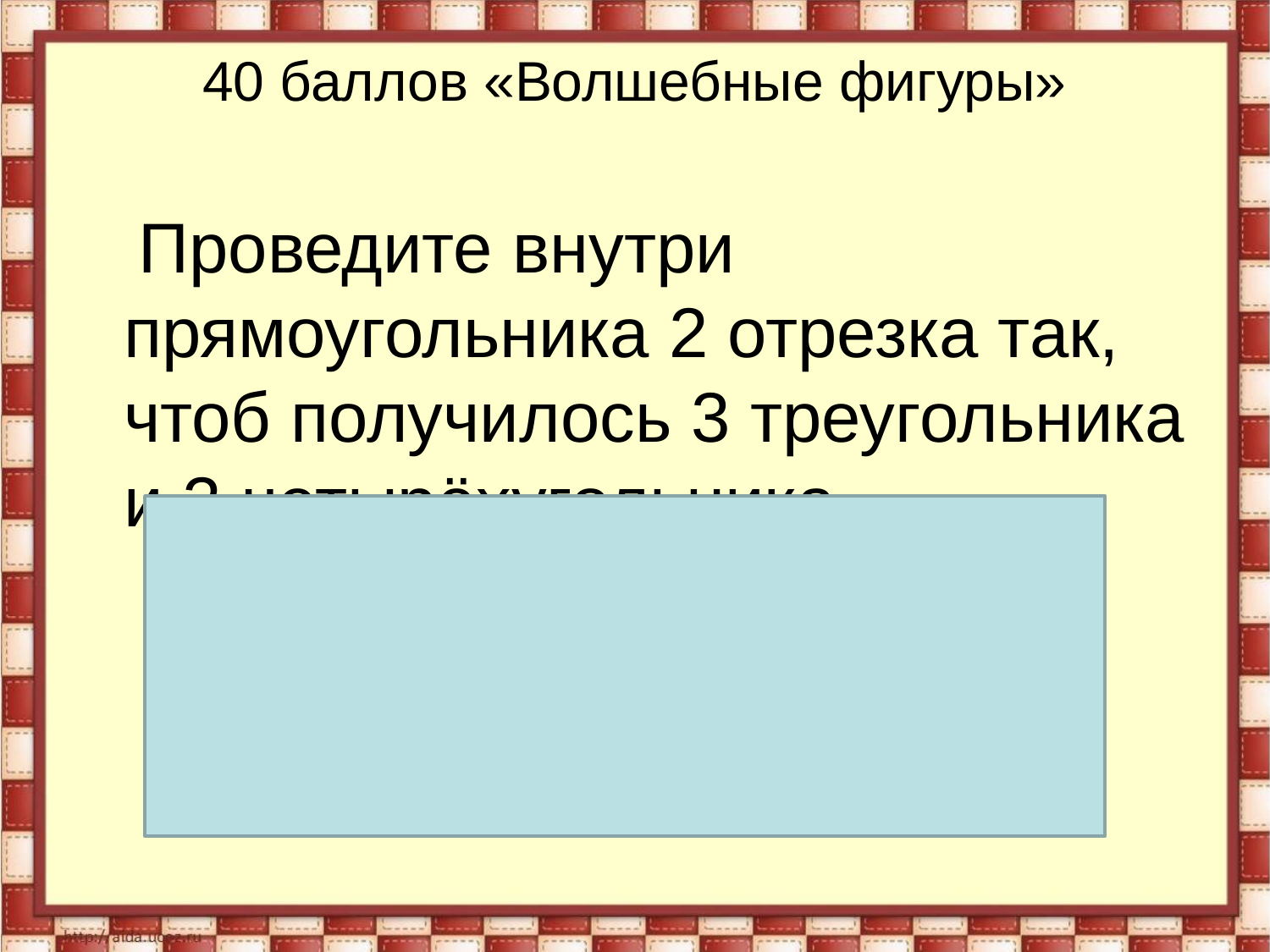

# 40 баллов «Волшебные фигуры»
    Проведите внутри прямоугольника 2 отрезка так, чтоб получилось 3 треугольника и 2 четырёхугольника